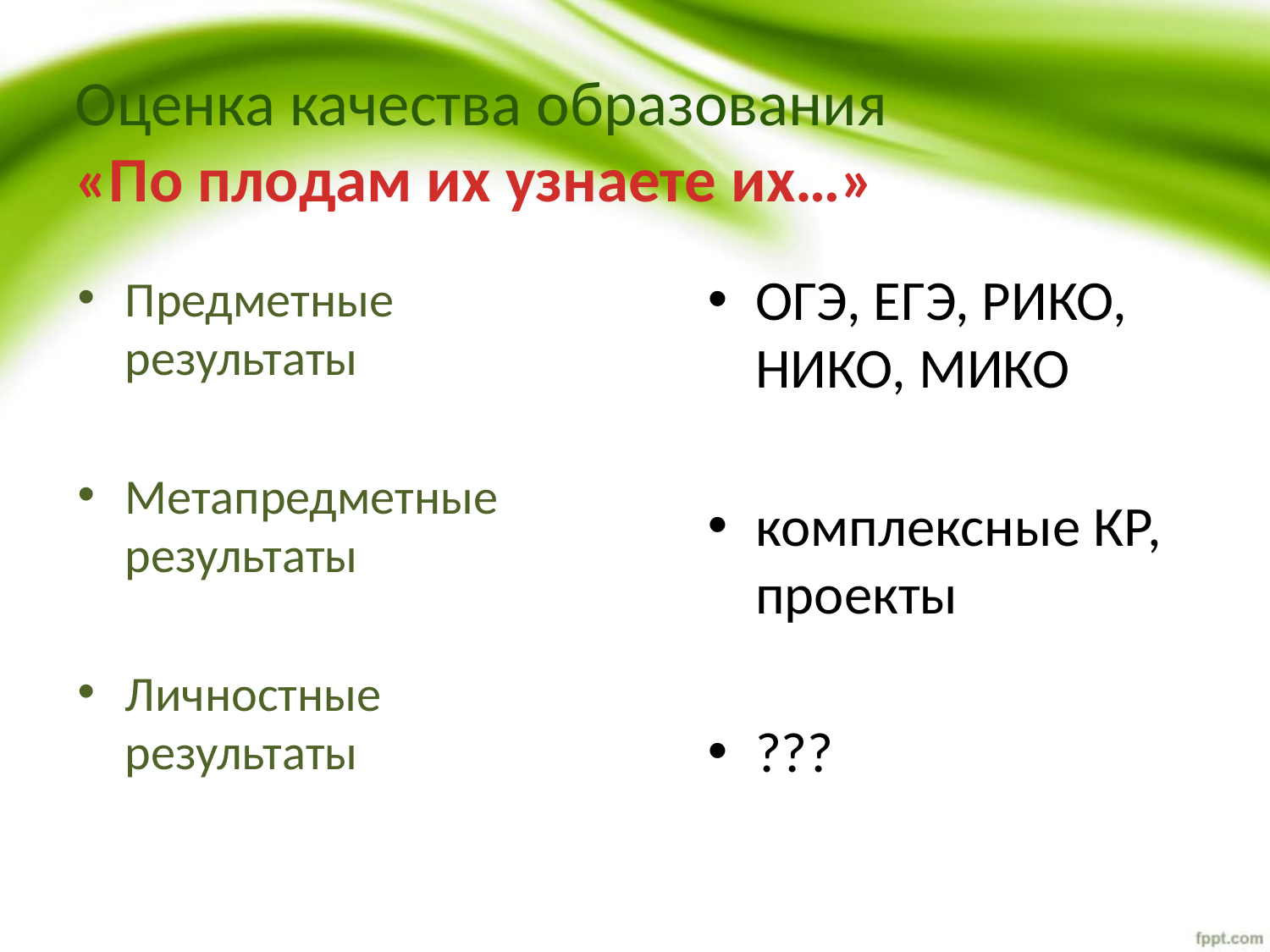

# Оценка качества образования «По плодам их узнаете их…»
ОГЭ, ЕГЭ, РИКО, НИКО, МИКО

комплексные КР, проекты

???
Предметные результаты

Метапредметные результаты

Личностные результаты